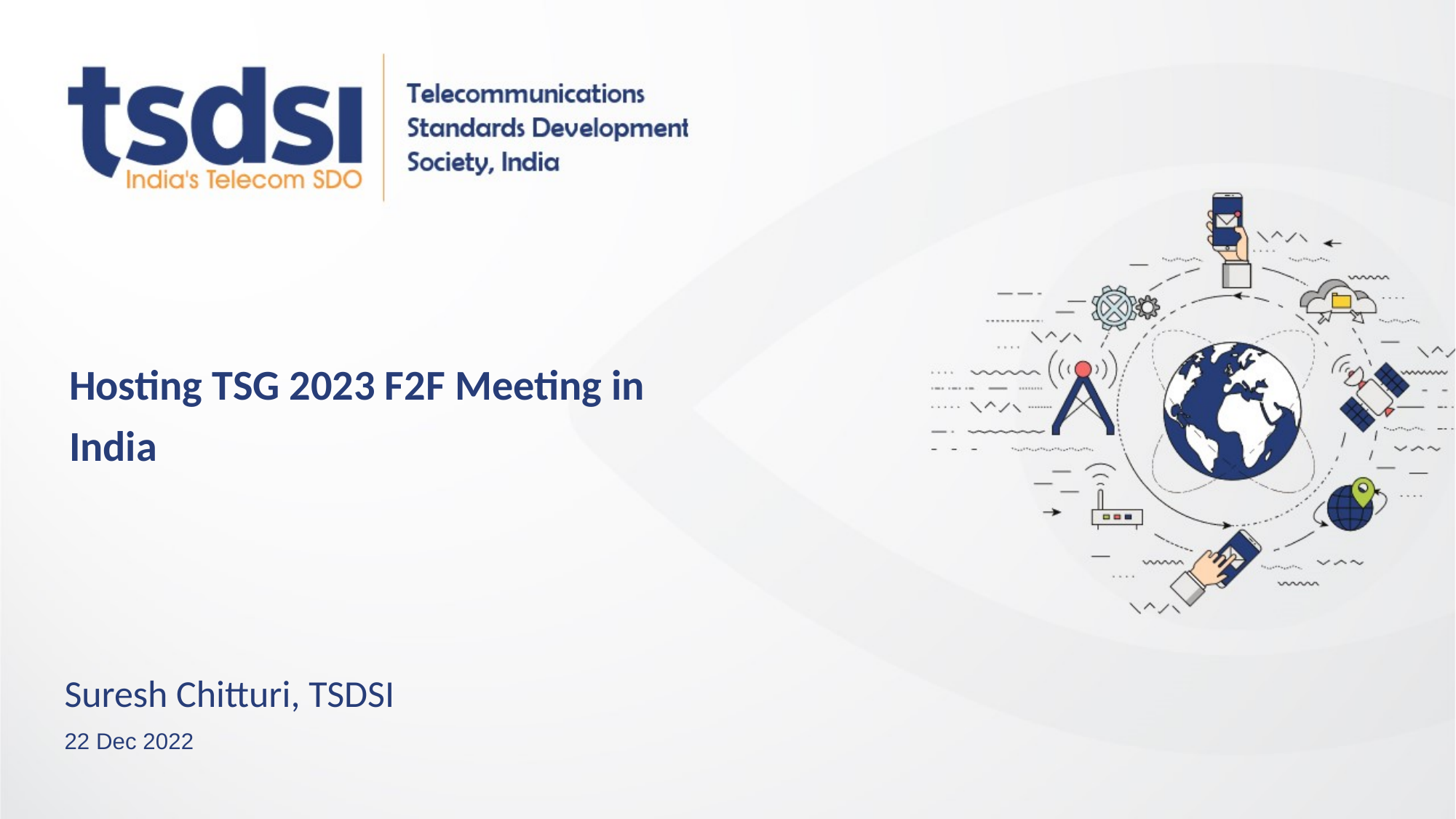

Hosting TSG 2023 F2F Meeting in India

Suresh Chitturi, TSDSI
22 Dec 2022